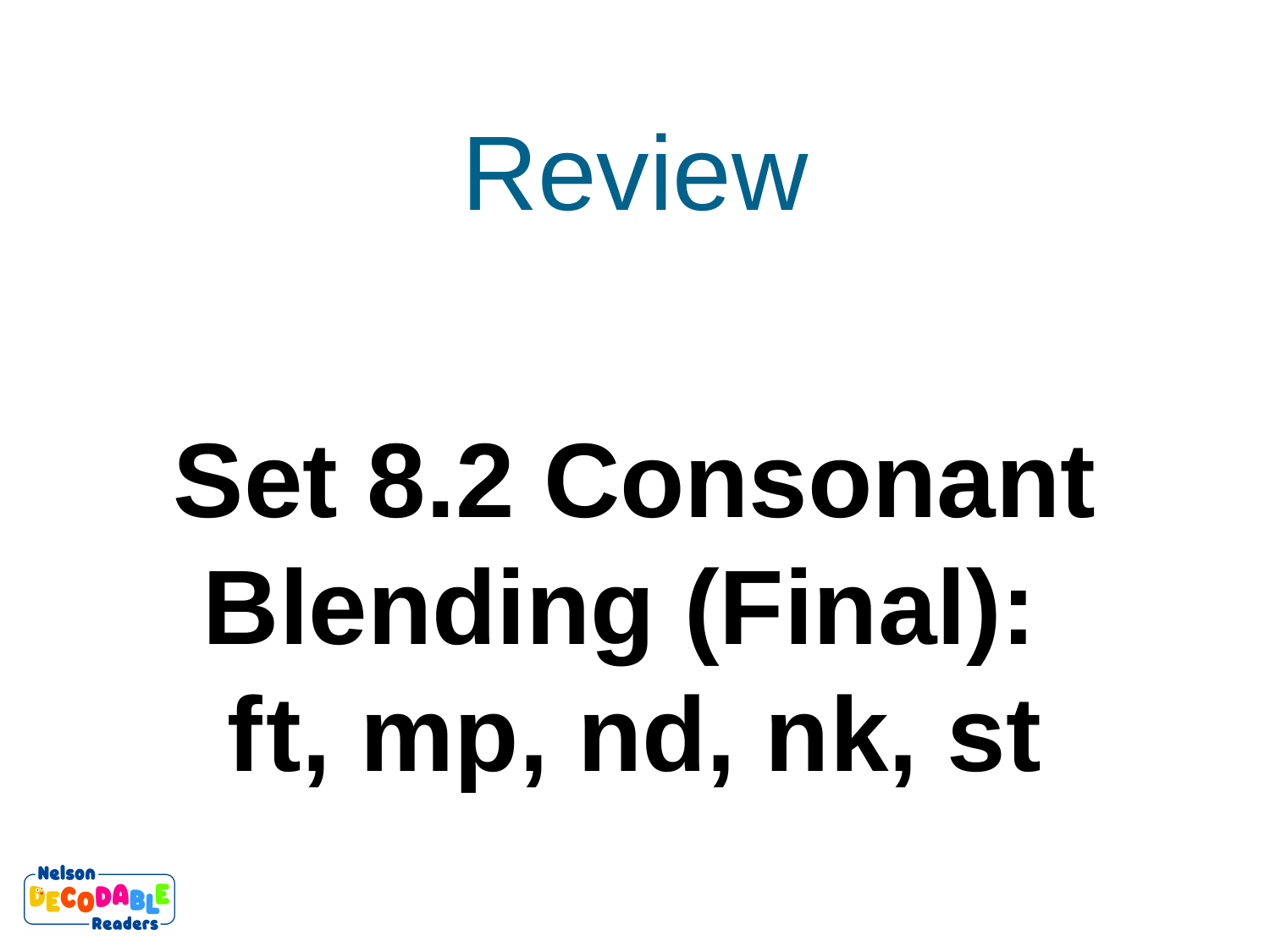

Review
Set 8.2 Consonant Blending (Final):
f t, mp, nd, nk, st